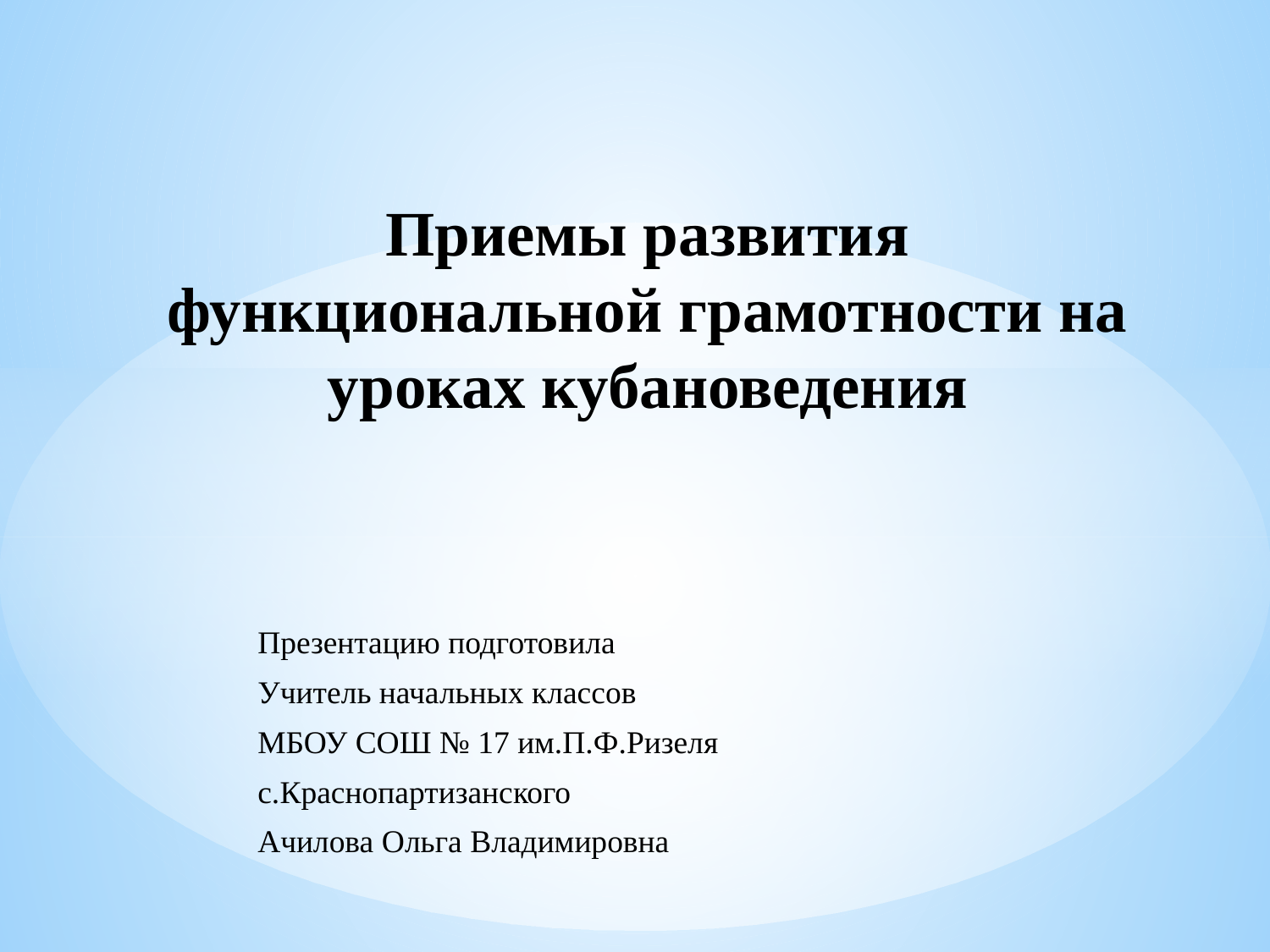

# Приемы развития функциональной грамотности на уроках кубановедения
Презентацию подготовила
Учитель начальных классов
МБОУ СОШ № 17 им.П.Ф.Ризеля
с.Краснопартизанского
Ачилова Ольга Владимировна